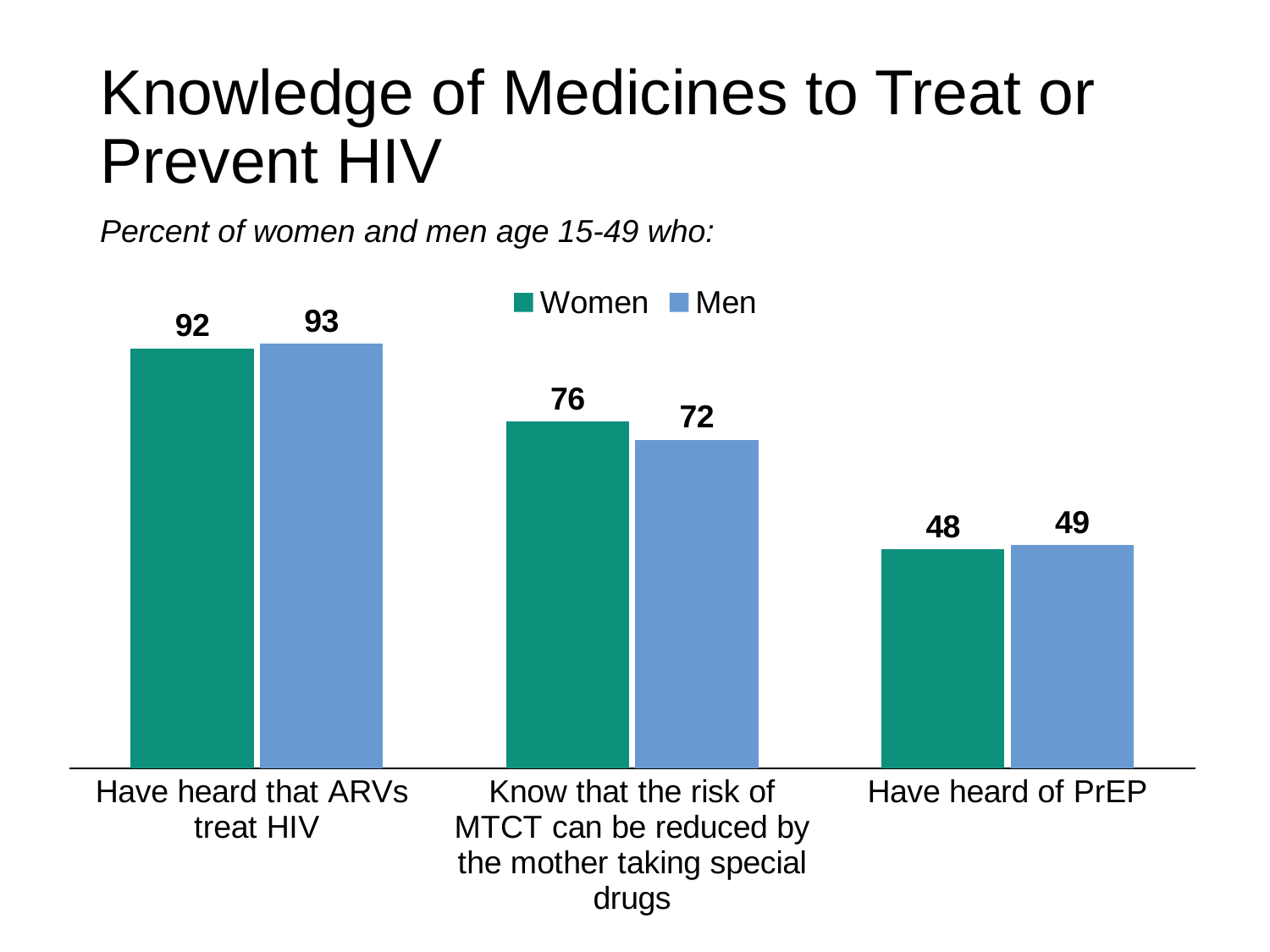

# Knowledge of Medicines to Treat or Prevent HIV
Percent of women and men age 15-49 who:

### Chart

| Category | Women | Men |
|---|---|---|
| Have heard that ARVs
treat HIV | 92.0 | 93.0 |
| Know that the risk of MTCT can be reduced by the mother taking special drugs | 76.0 | 72.0 |
| Have heard of PrEP | 48.0 | 49.0 |